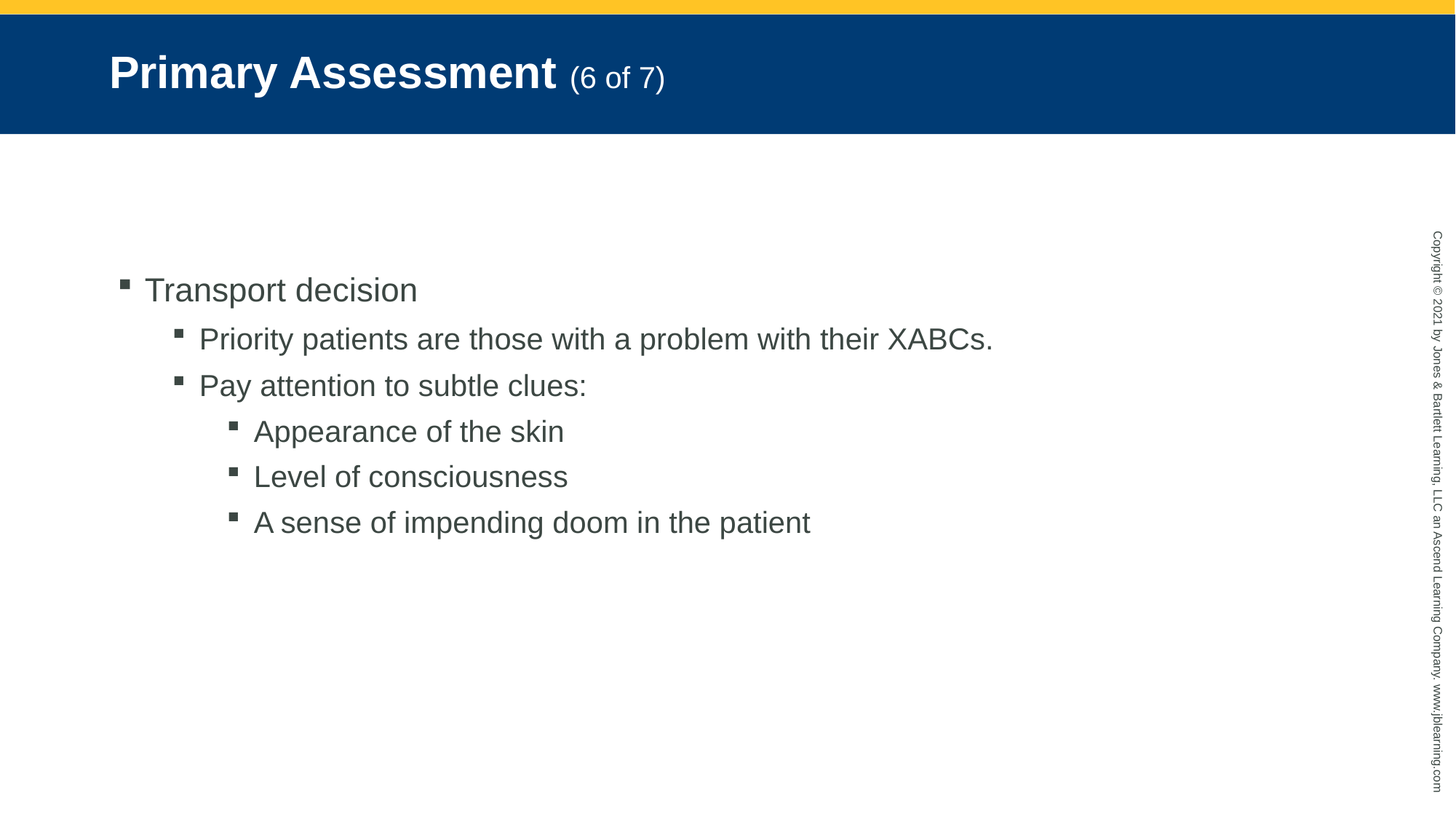

# Primary Assessment (6 of 7)
Transport decision
Priority patients are those with a problem with their XABCs.
Pay attention to subtle clues:
Appearance of the skin
Level of consciousness
A sense of impending doom in the patient